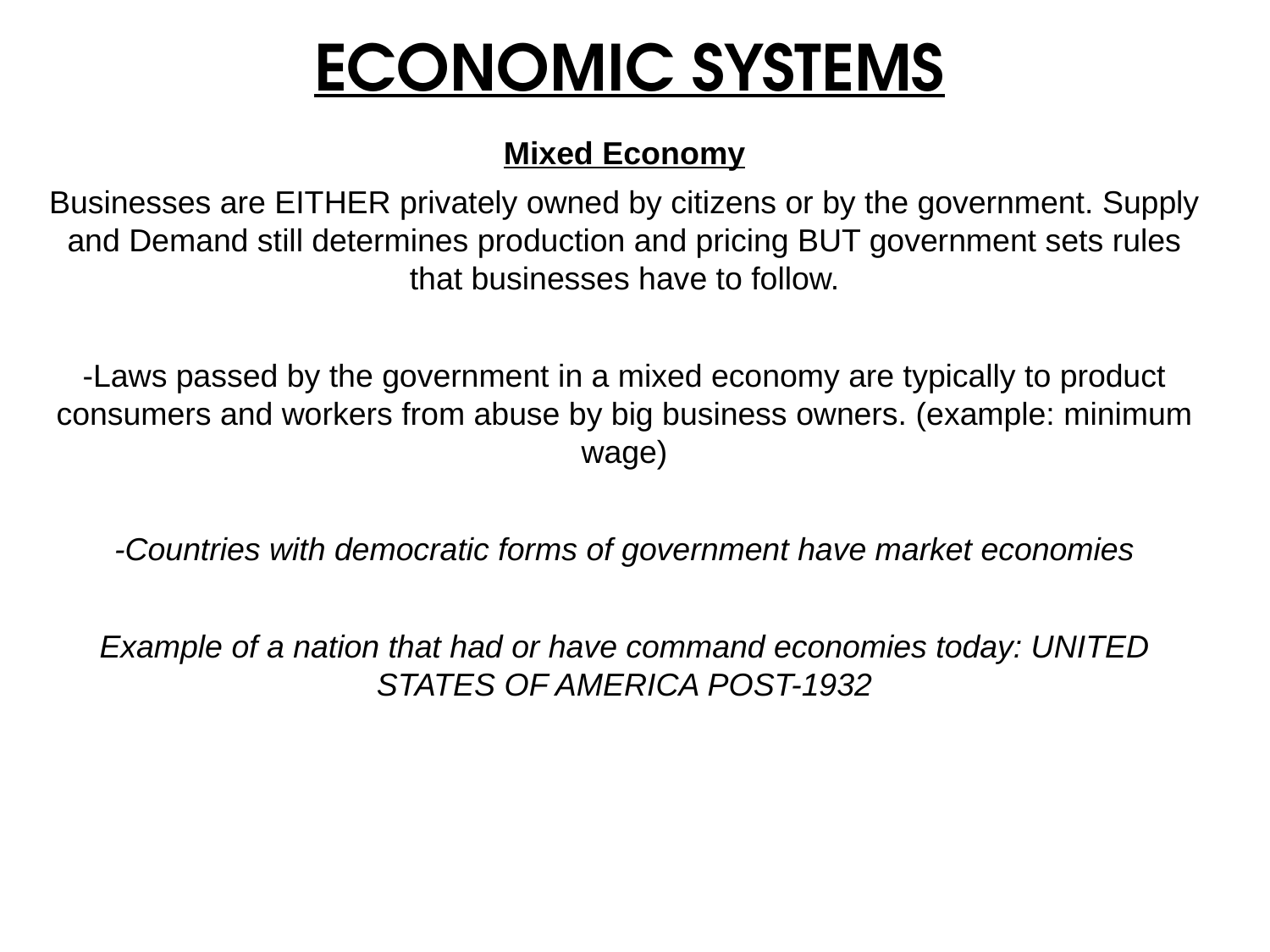

ECONOMIC SYSTEMS
Mixed Economy
Businesses are EITHER privately owned by citizens or by the government. Supply and Demand still determines production and pricing BUT government sets rules that businesses have to follow.

-Laws passed by the government in a mixed economy are typically to product consumers and workers from abuse by big business owners. (example: minimum wage)

-Countries with democratic forms of government have market economies

Example of a nation that had or have command economies today: UNITED STATES OF AMERICA POST-1932